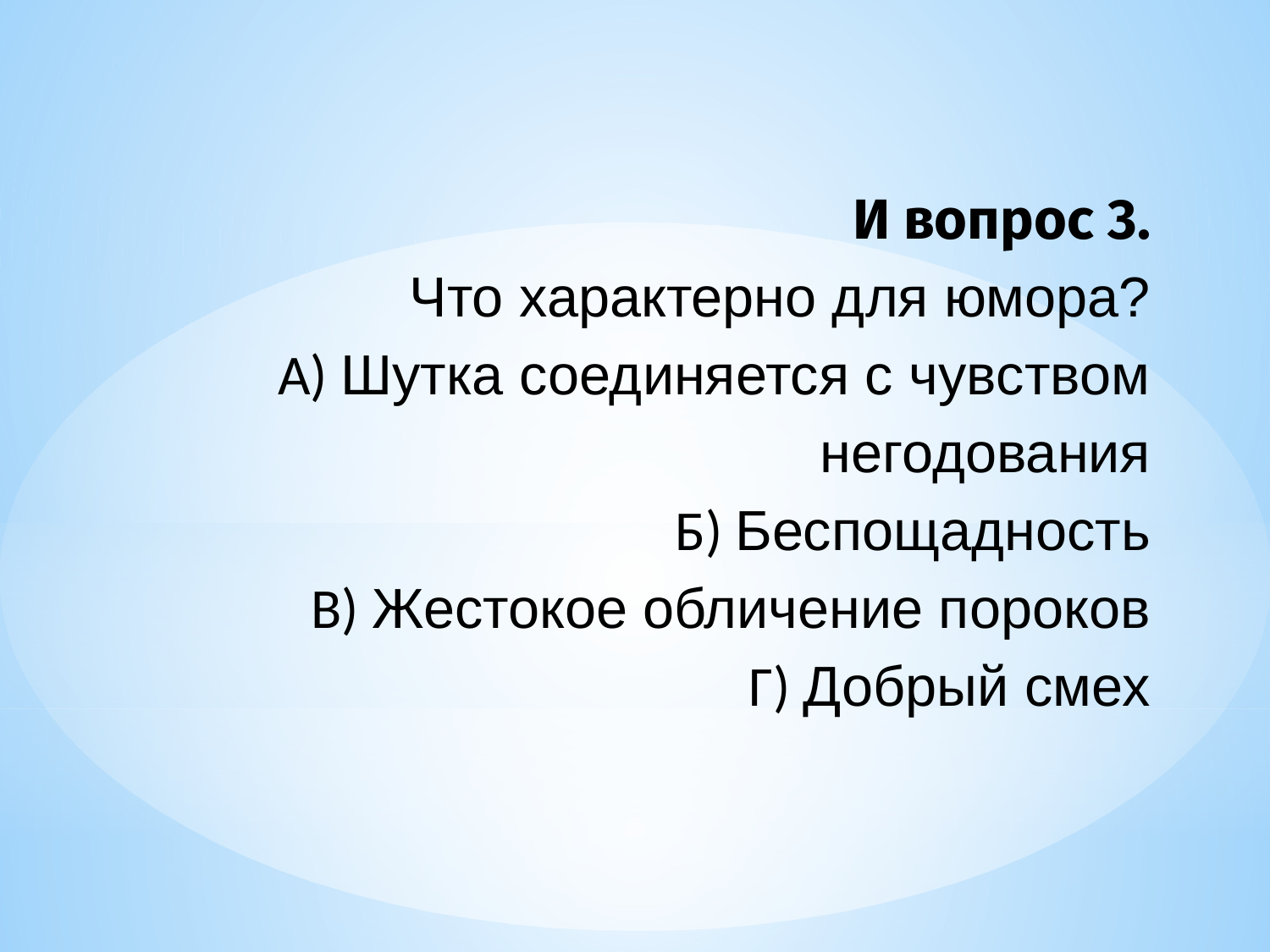

# И вопрос 3. Что характерно для юмора? А) Шутка соединяется с чувством негодования Б) Беспощадность В) Жестокое обличение пороков Г) Добрый смех